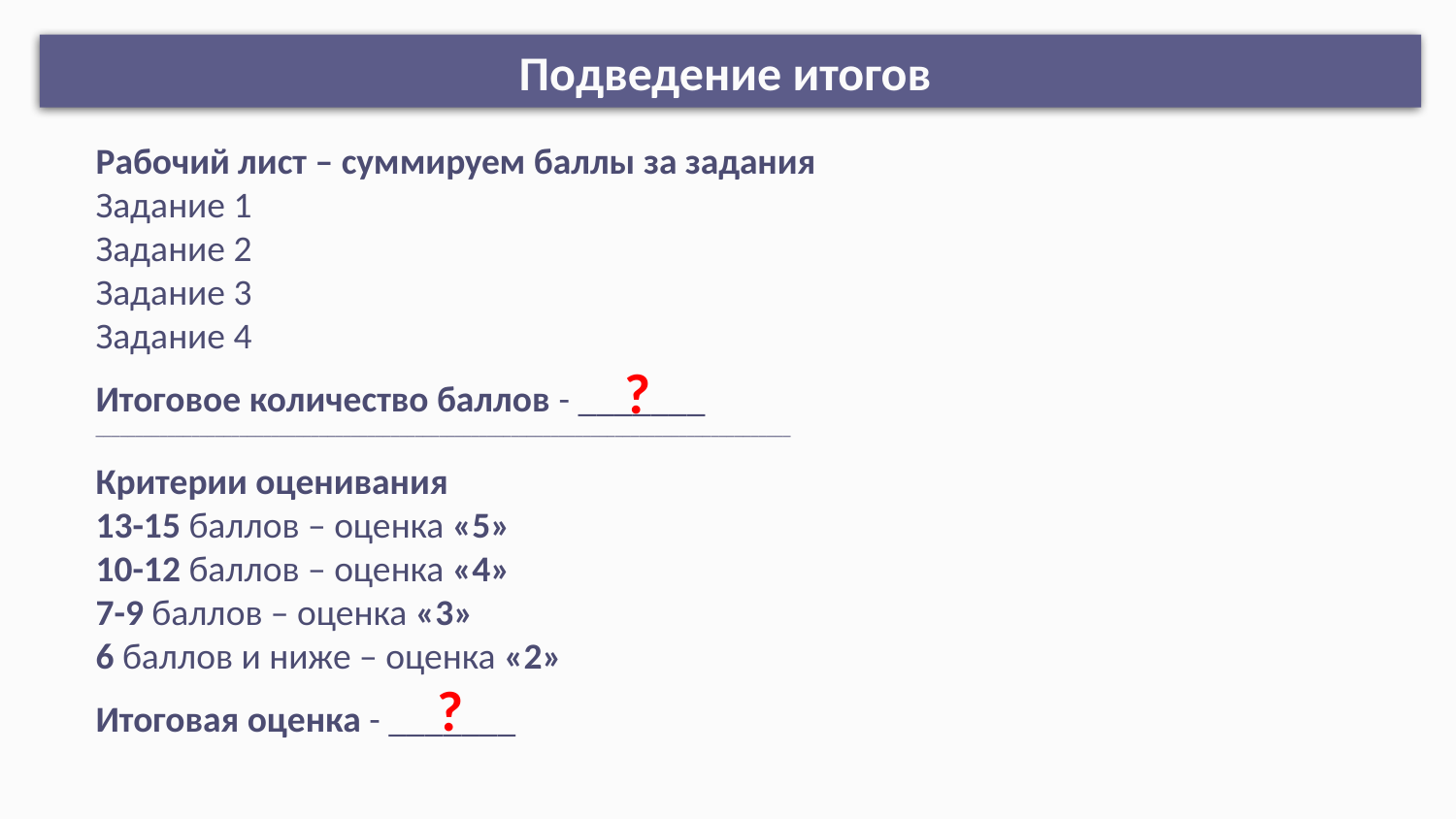

Подведение итогов
Рабочий лист – суммируем баллы за задания
Задание 1
Задание 2
Задание 3
Задание 4

Итоговое количество баллов - _______
_______________________________________________________________________________________

Критерии оценивания
13-15 баллов – оценка «5»
10-12 баллов – оценка «4»
7-9 баллов – оценка «3»
6 баллов и ниже – оценка «2»

Итоговая оценка - _______
?
?